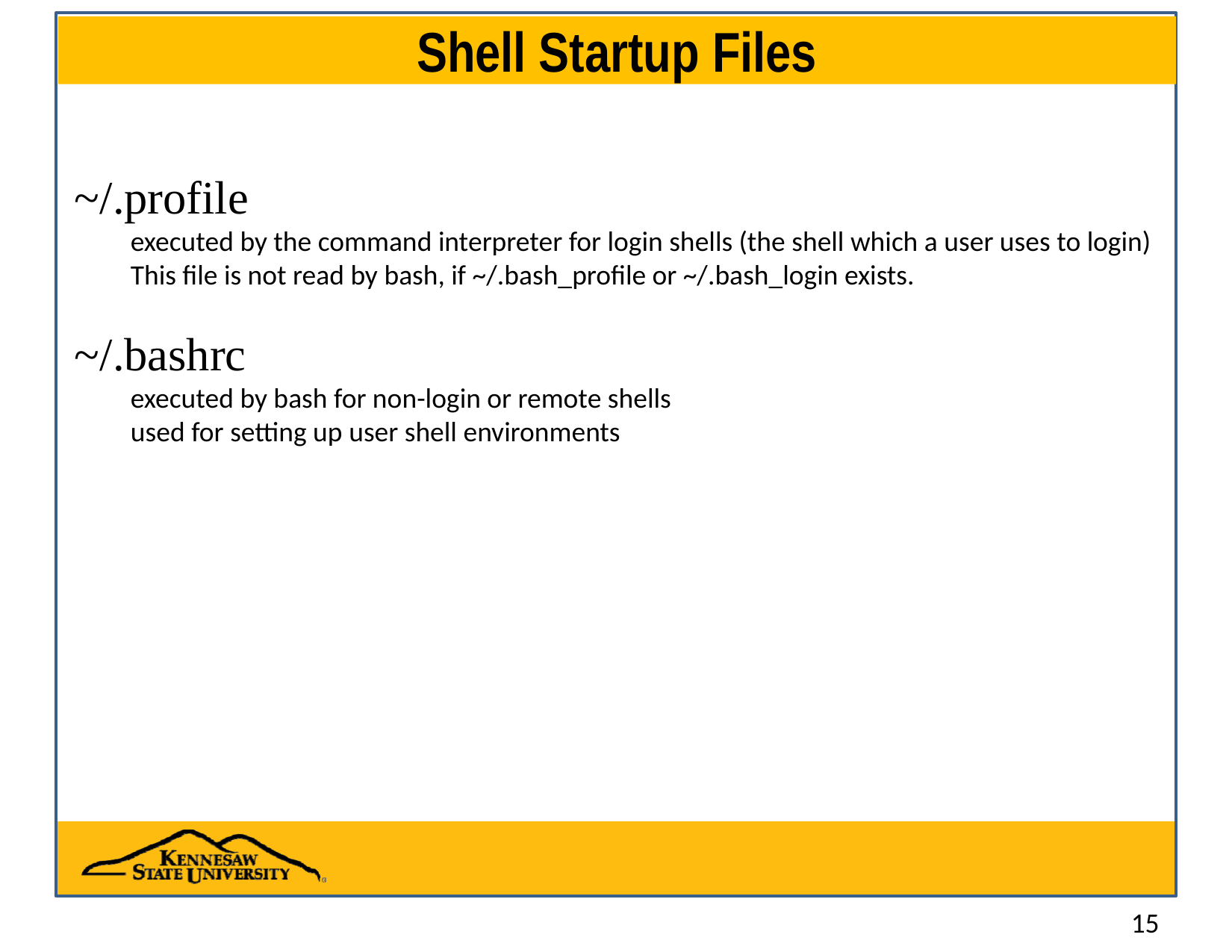

# Shell Startup Files
~/.profile
executed by the command interpreter for login shells (the shell which a user uses to login)
This file is not read by bash, if ~/.bash_profile or ~/.bash_login exists.

~/.bashrc
executed by bash for non-login or remote shells
used for setting up user shell environments